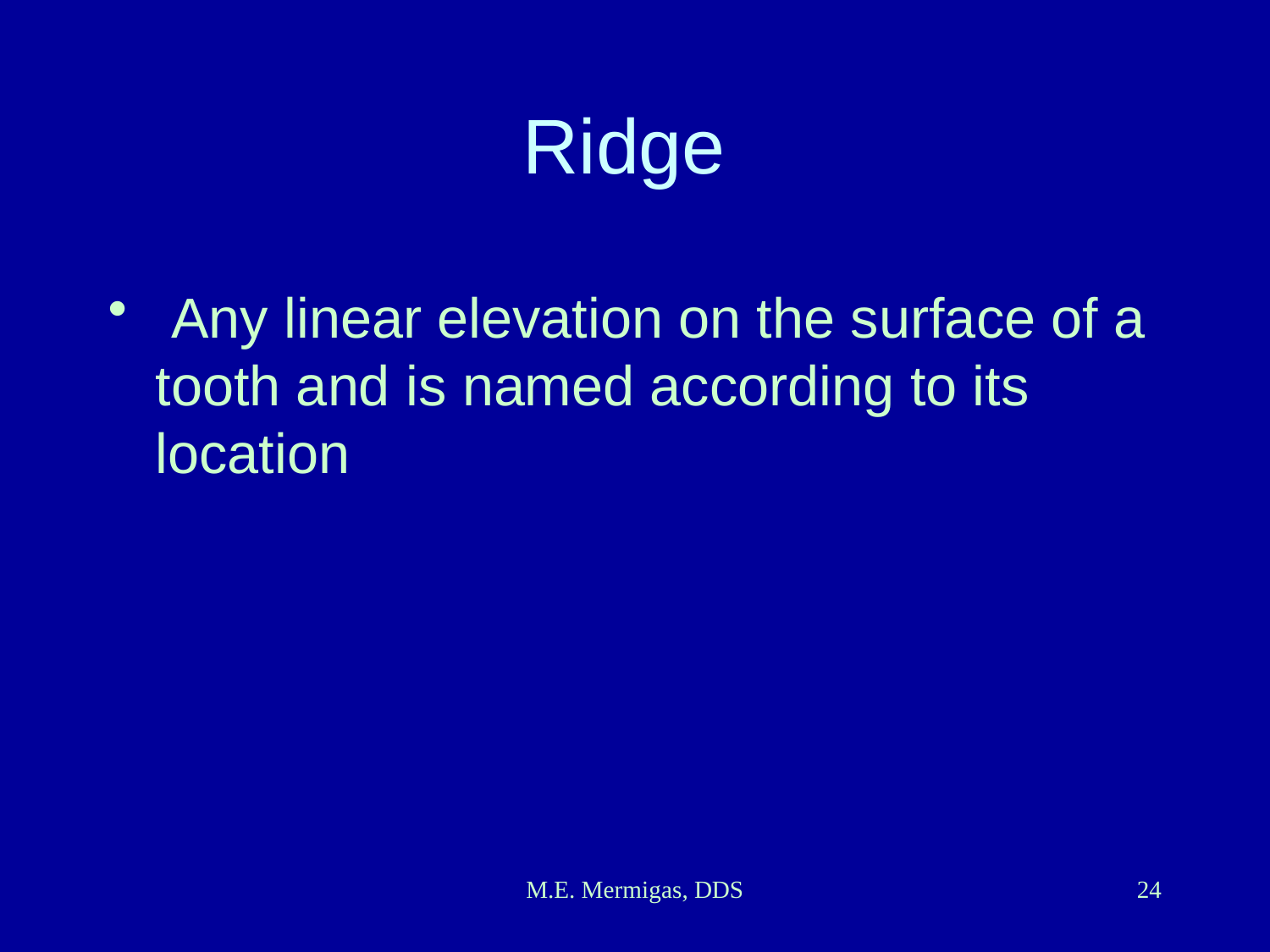

Any linear elevation on the surface of a tooth and is named according to its location
# Ridge
M.E. Mermigas, DDS
24